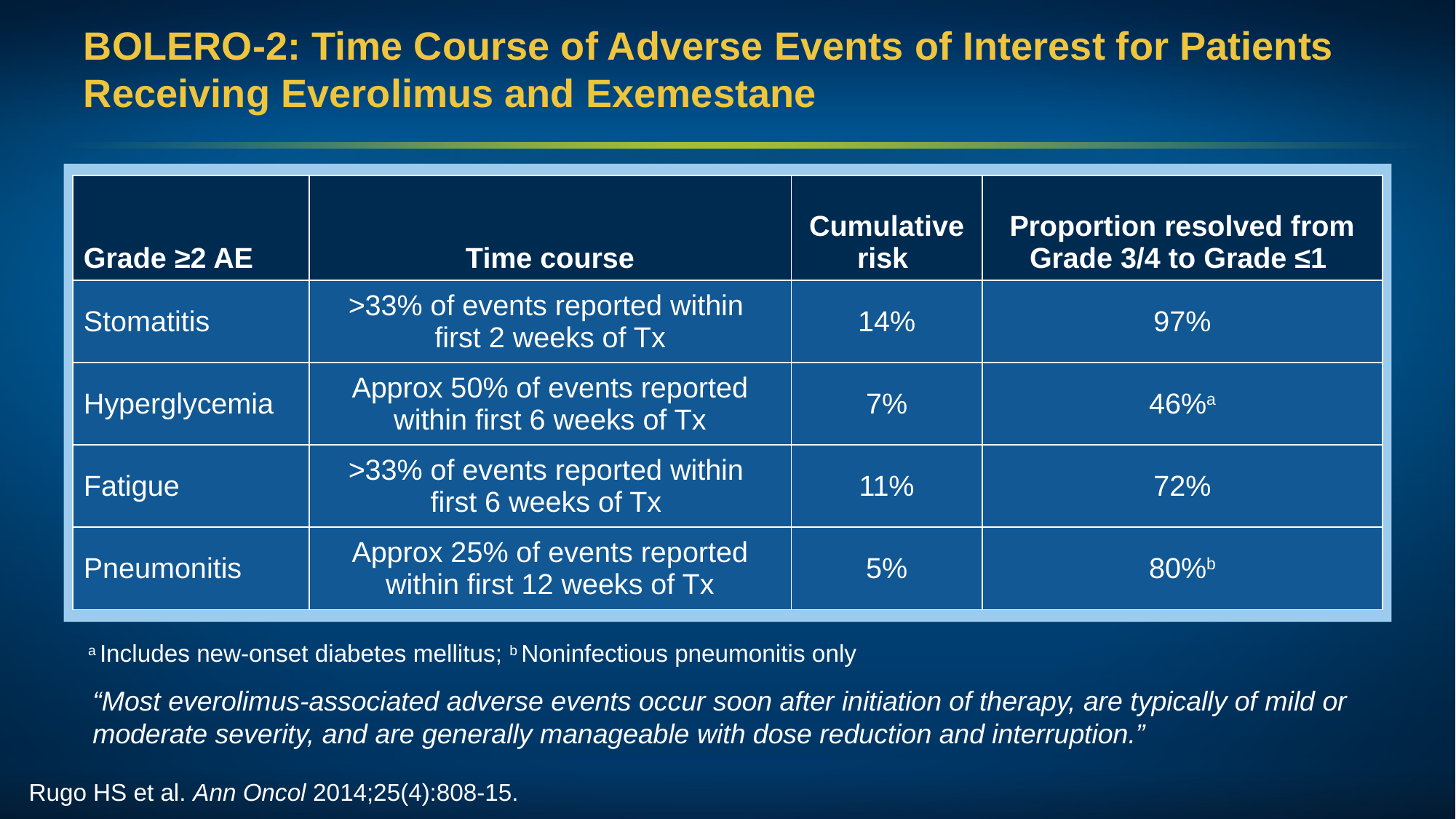

# BOLERO-2: Time Course of Adverse Events of Interest for Patients Receiving Everolimus and Exemestane

| Grade ≥2 AE | Time course | Cumulative risk | Proportion resolved from Grade 3/4 to Grade ≤1 |
| --- | --- | --- | --- |
| Stomatitis | >33% of events reported within first 2 weeks of Tx | 14% | 97% |
| Hyperglycemia | Approx 50% of events reported within first 6 weeks of Tx | 7% | 46%a |
| Fatigue | >33% of events reported within first 6 weeks of Tx | 11% | 72% |
| Pneumonitis | Approx 25% of events reported within first 12 weeks of Tx | 5% | 80%b |
a Includes new-onset diabetes mellitus; b Noninfectious pneumonitis only
“Most everolimus-associated adverse events occur soon after initiation of therapy, are typically of mild or moderate severity, and are generally manageable with dose reduction and interruption.”
Rugo HS et al. Ann Oncol 2014;25(4):808-15.